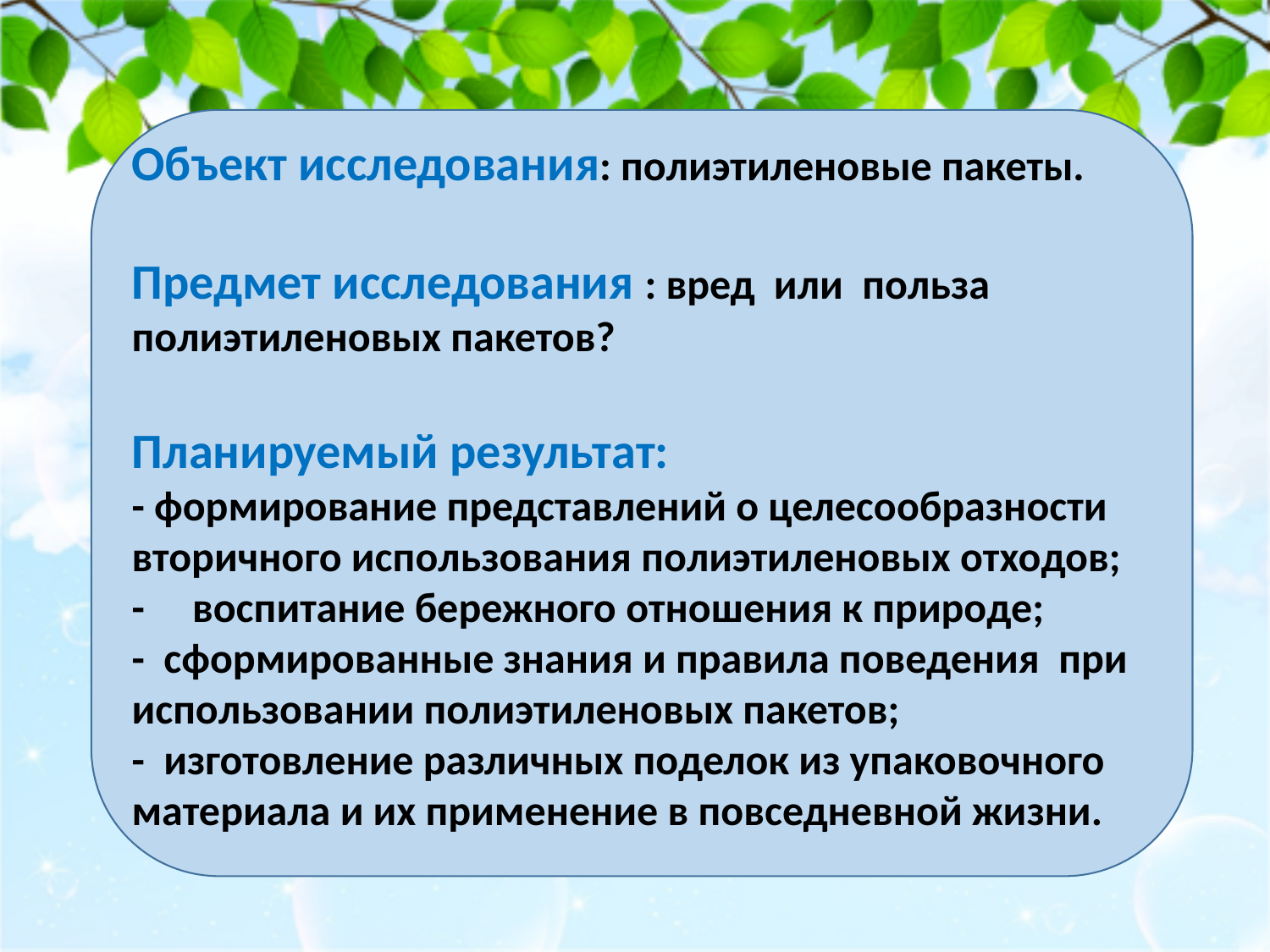

Объект исследования: полиэтиленовые пакеты.

Предмет исследования : вред  или  польза полиэтиленовых пакетов?

Планируемый результат:
- формирование представлений о целесообразности вторичного использования полиэтиленовых отходов;
-     воспитание бережного отношения к природе;
-  сформированные знания и правила поведения  при использовании полиэтиленовых пакетов;
-  изготовление различных поделок из упаковочного материала и их применение в повседневной жизни.